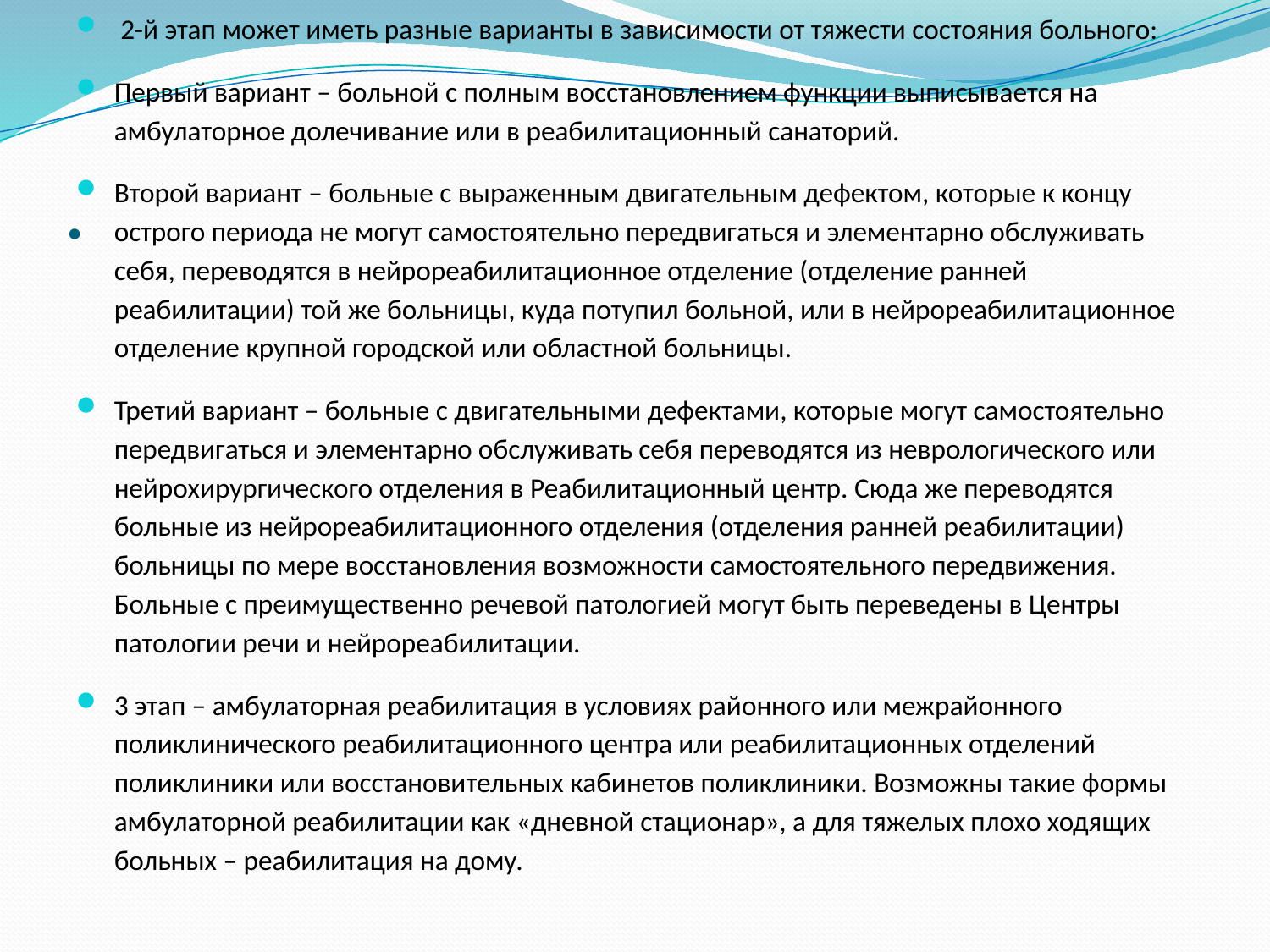

2-й этап может иметь разные варианты в зависимости от тяжести состояния больного:
Первый вариант – больной с полным восстановлением функции выписывается на амбулаторное долечивание или в реабилитационный санаторий.
Второй вариант – больные с выраженным двигательным дефектом, которые к концу острого периода не могут самостоятельно передвигаться и элементарно обслуживать себя, переводятся в нейрореабилитационное отделение (отделение ранней реабилитации) той же больницы, куда потупил больной, или в нейрореабилитационное отделение крупной городской или областной больницы.
Третий вариант – больные с двигательными дефектами, которые могут самостоятельно передвигаться и элементарно обслуживать себя переводятся из неврологического или нейрохирургического отделения в Реабилитационный центр. Сюда же переводятся больные из нейрореабилитационного отделения (отделения ранней реабилитации) больницы по мере восстановления возможности самостоятельного передвижения. Больные с преимущественно речевой патологией могут быть переведены в Центры патологии речи и нейрореабилитации.
3 этап – амбулаторная реабилитация в условиях районного или межрайонного поликлинического реабилитационного центра или реабилитационных отделений поликлиники или восстановительных кабинетов поликлиники. Возможны такие формы амбулаторной реабилитации как «дневной стационар», а для тяжелых плохо ходящих больных – реабилитация на дому.

# .